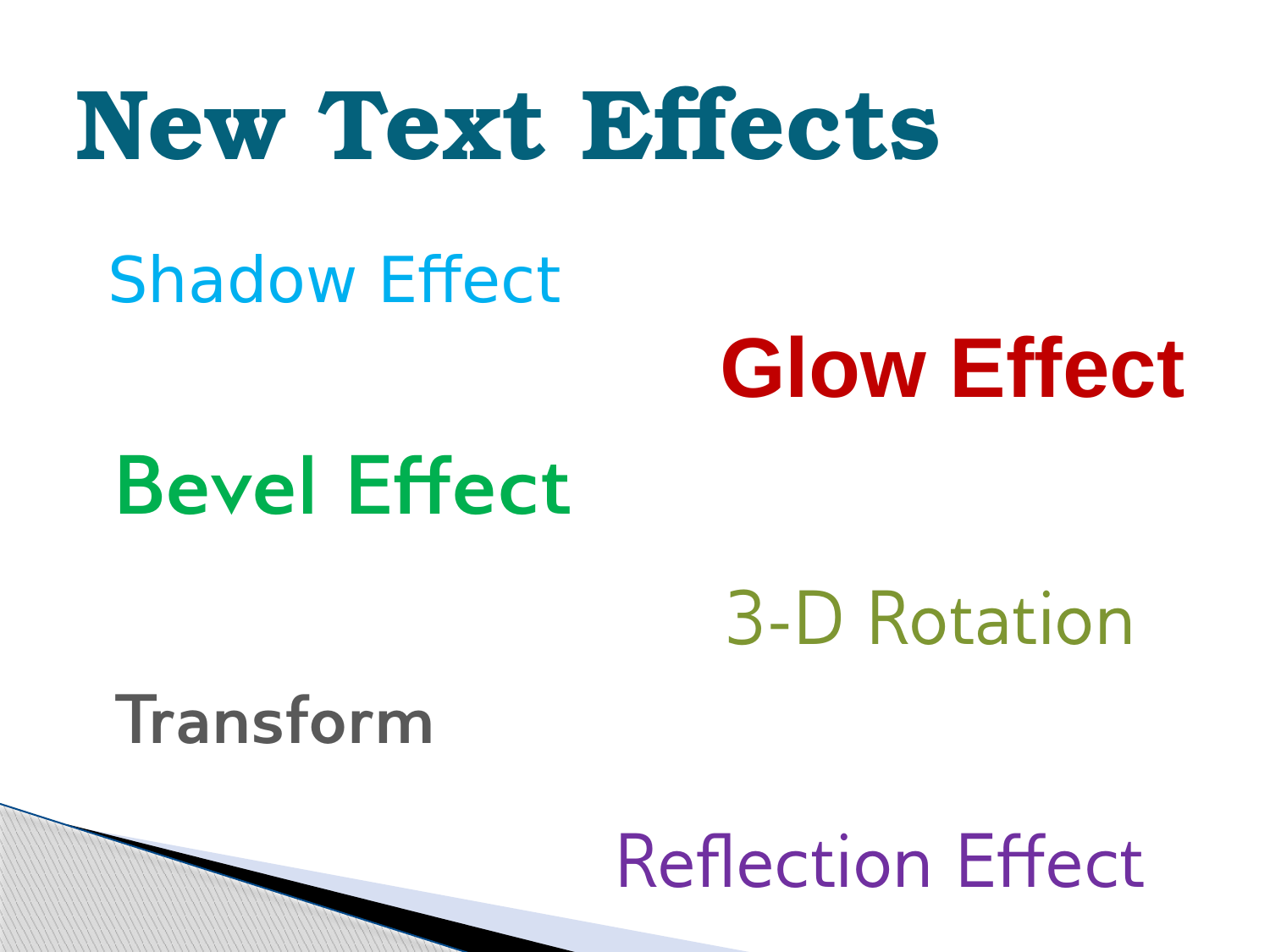

# New Text Effects

Shadow Effect
Glow Effect
Bevel Effect
3-D Rotation
Transform
Reflection Effect